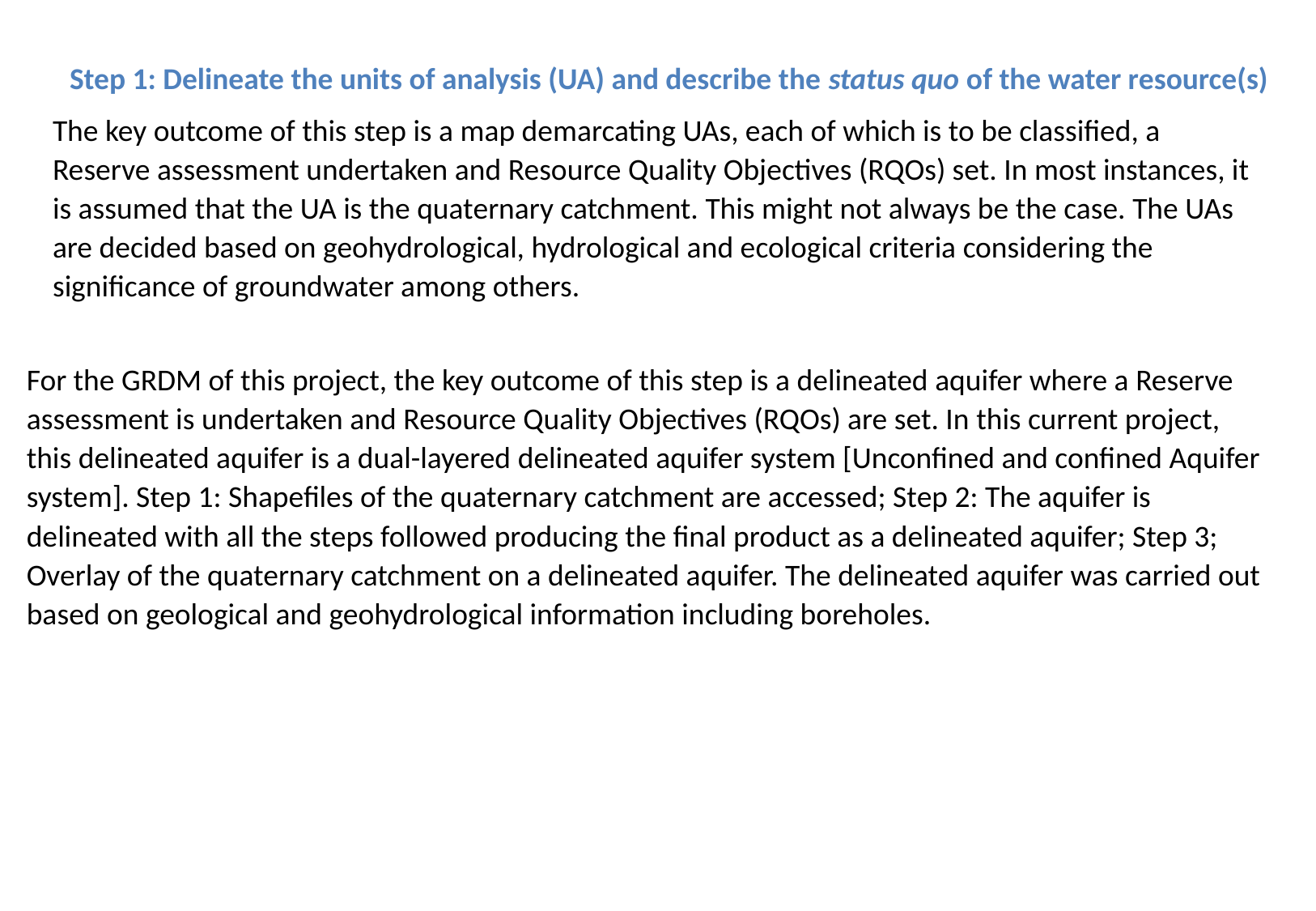

Step 1: Delineate the units of analysis (UA) and describe the status quo of the water resource(s)
The key outcome of this step is a map demarcating UAs, each of which is to be classified, a Reserve assessment undertaken and Resource Quality Objectives (RQOs) set. In most instances, it is assumed that the UA is the quaternary catchment. This might not always be the case. The UAs are decided based on geohydrological, hydrological and ecological criteria considering the significance of groundwater among others.
For the GRDM of this project, the key outcome of this step is a delineated aquifer where a Reserve assessment is undertaken and Resource Quality Objectives (RQOs) are set. In this current project, this delineated aquifer is a dual-layered delineated aquifer system [Unconfined and confined Aquifer system]. Step 1: Shapefiles of the quaternary catchment are accessed; Step 2: The aquifer is delineated with all the steps followed producing the final product as a delineated aquifer; Step 3; Overlay of the quaternary catchment on a delineated aquifer. The delineated aquifer was carried out based on geological and geohydrological information including boreholes.